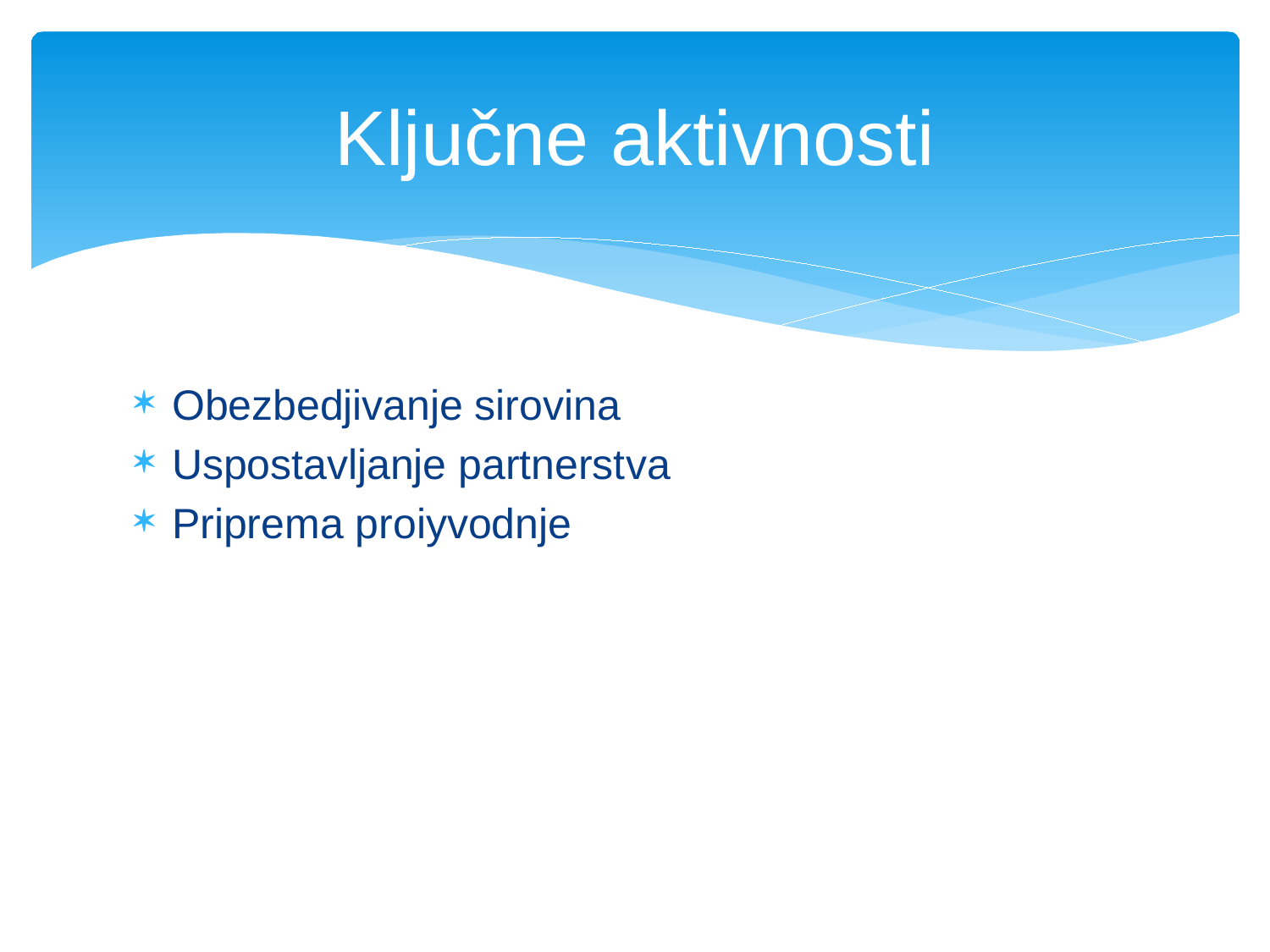

# Ključne aktivnosti
Obezbedjivanje sirovina
Uspostavljanje partnerstva
Priprema proiyvodnje